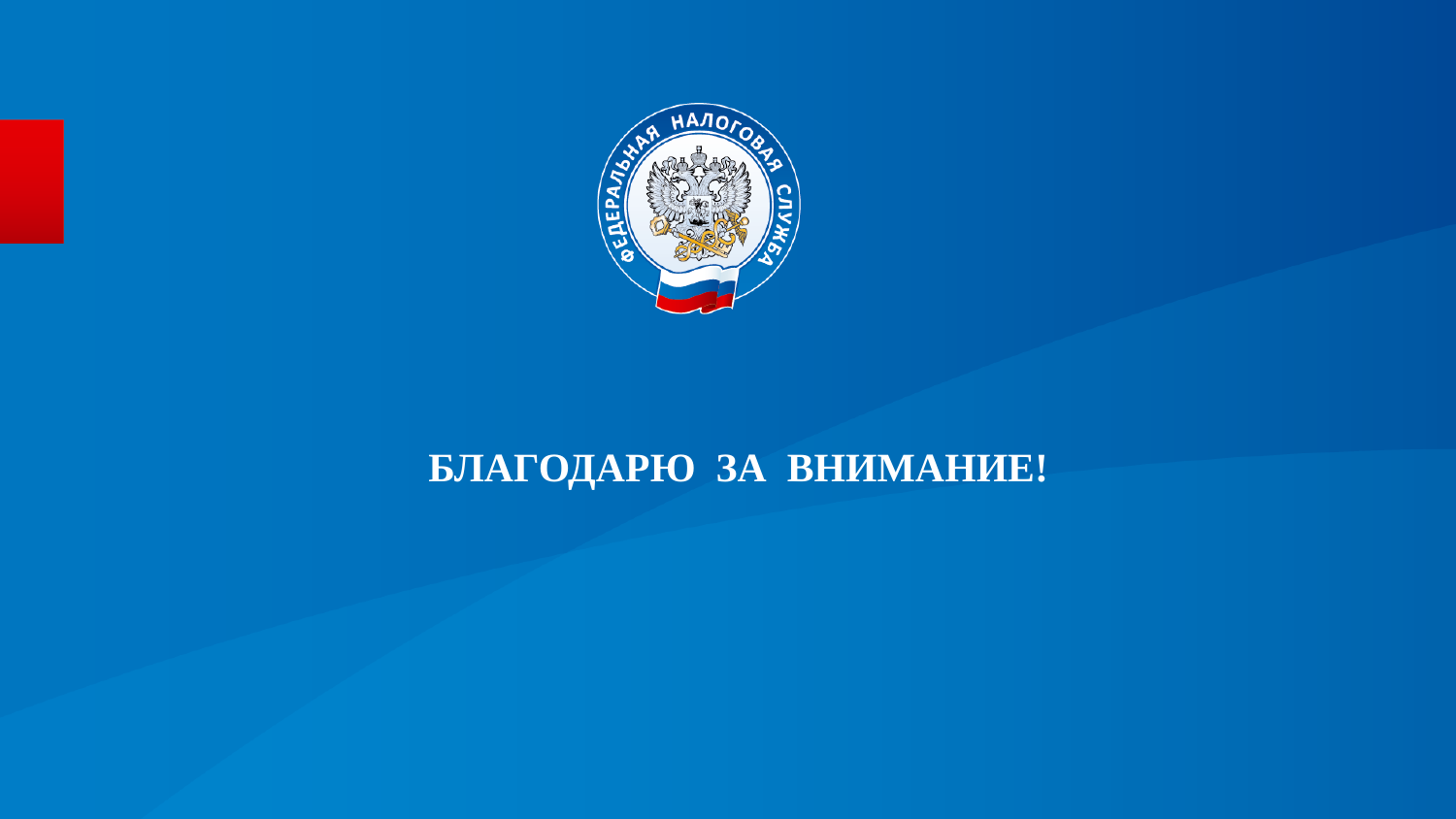

# БЛАГОДАРЮ  ЗА  ВНИМАНИЕ!
30 января 2015 года